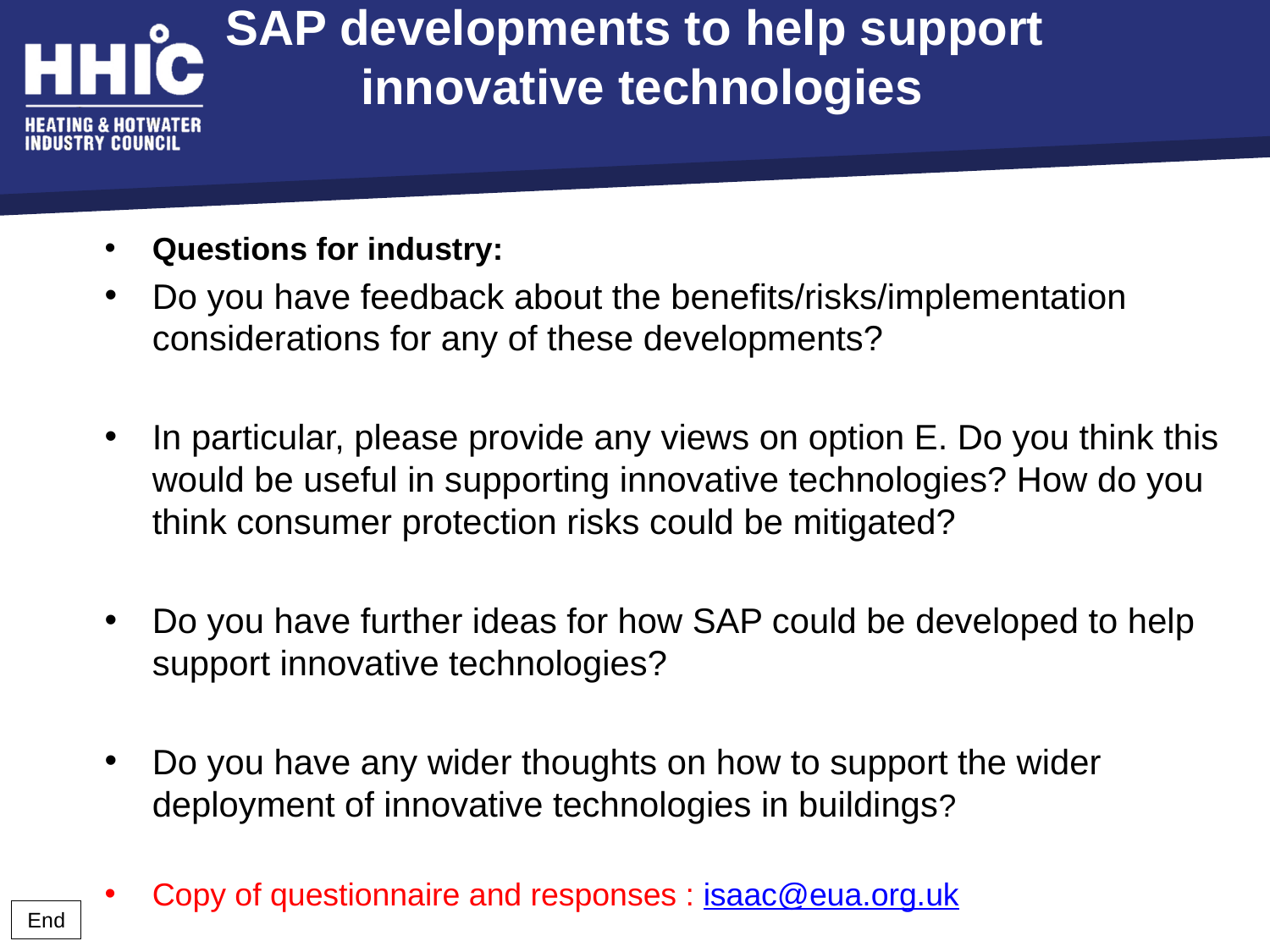

# SAP developments to help support innovative technologies
Questions for industry:
Do you have feedback about the benefits/risks/implementation considerations for any of these developments?

In particular, please provide any views on option E. Do you think this would be useful in supporting innovative technologies? How do you think consumer protection risks could be mitigated?

Do you have further ideas for how SAP could be developed to help support innovative technologies?

Do you have any wider thoughts on how to support the wider deployment of innovative technologies in buildings?

Copy of questionnaire and responses : isaac@eua.org.uk

End